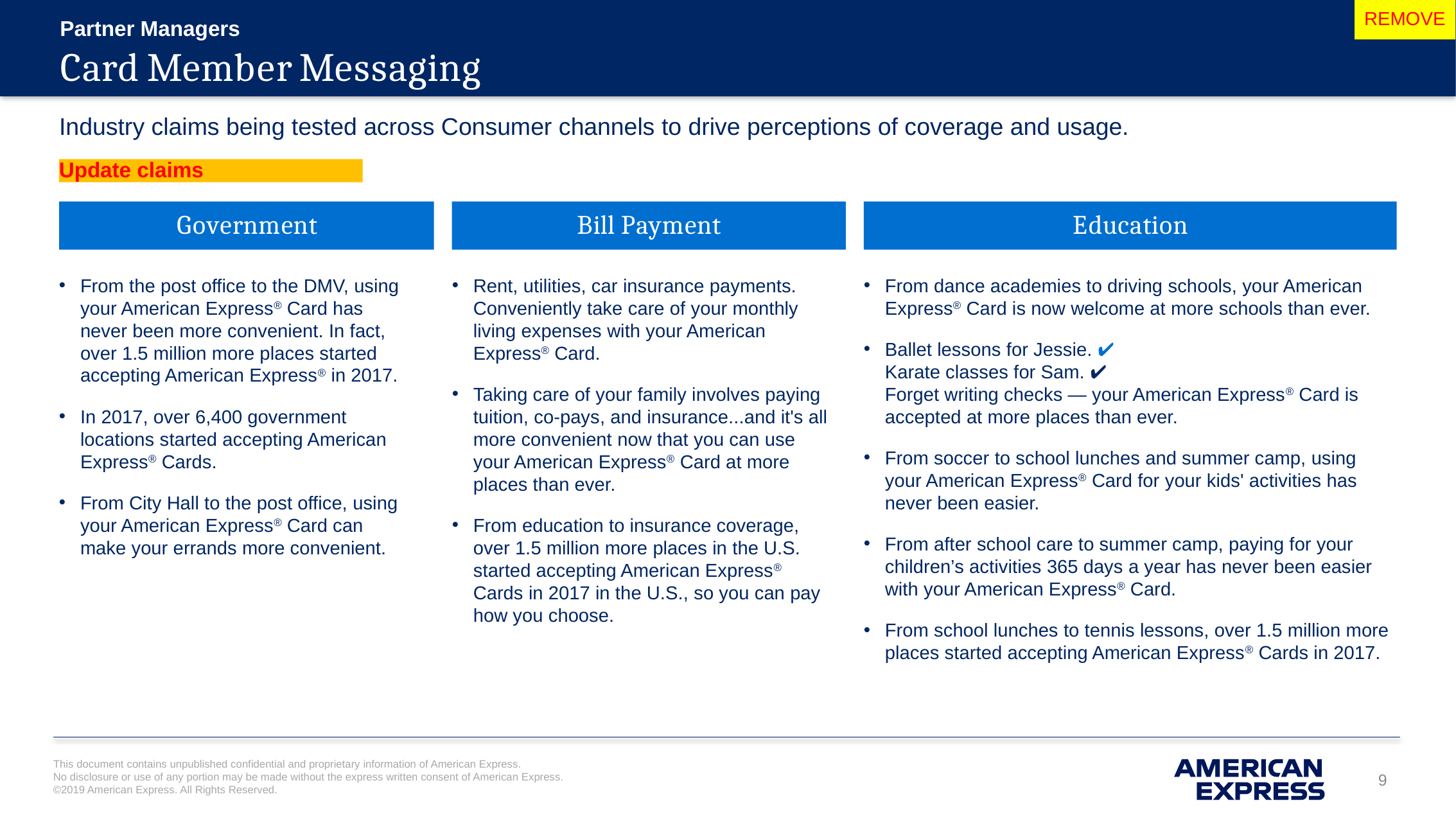

# Card Member Messaging
Industry claims being tested across Consumer channels to drive perceptions of coverage and usage.
Update claims
Government
Bill Payment
Education
From the post office to the DMV, using your American Express® Card has never been more convenient. In fact, over 1.5 million more places started accepting American Express® in 2017.
In 2017, over 6,400 government locations started accepting American Express® Cards.
From City Hall to the post office, using your American Express® Card can make your errands more convenient.
Rent, utilities, car insurance payments. Conveniently take care of your monthly living expenses with your American Express® Card.
Taking care of your family involves paying tuition, co-pays, and insurance...and it's all more convenient now that you can use your American Express® Card at more places than ever.
From education to insurance coverage, over 1.5 million more places in the U.S. started accepting American Express® Cards in 2017 in the U.S., so you can pay how you choose.
From dance academies to driving schools, your American Express® Card is now welcome at more schools than ever.
Ballet lessons for Jessie. ✔️
Karate classes for Sam. ✔️
Forget writing checks — your American Express® Card is accepted at more places than ever.
From soccer to school lunches and summer camp, using your American Express® Card for your kids' activities has never been easier.
From after school care to summer camp, paying for your children’s activities 365 days a year has never been easier with your American Express® Card.
From school lunches to tennis lessons, over 1.5 million more places started accepting American Express® Cards in 2017.